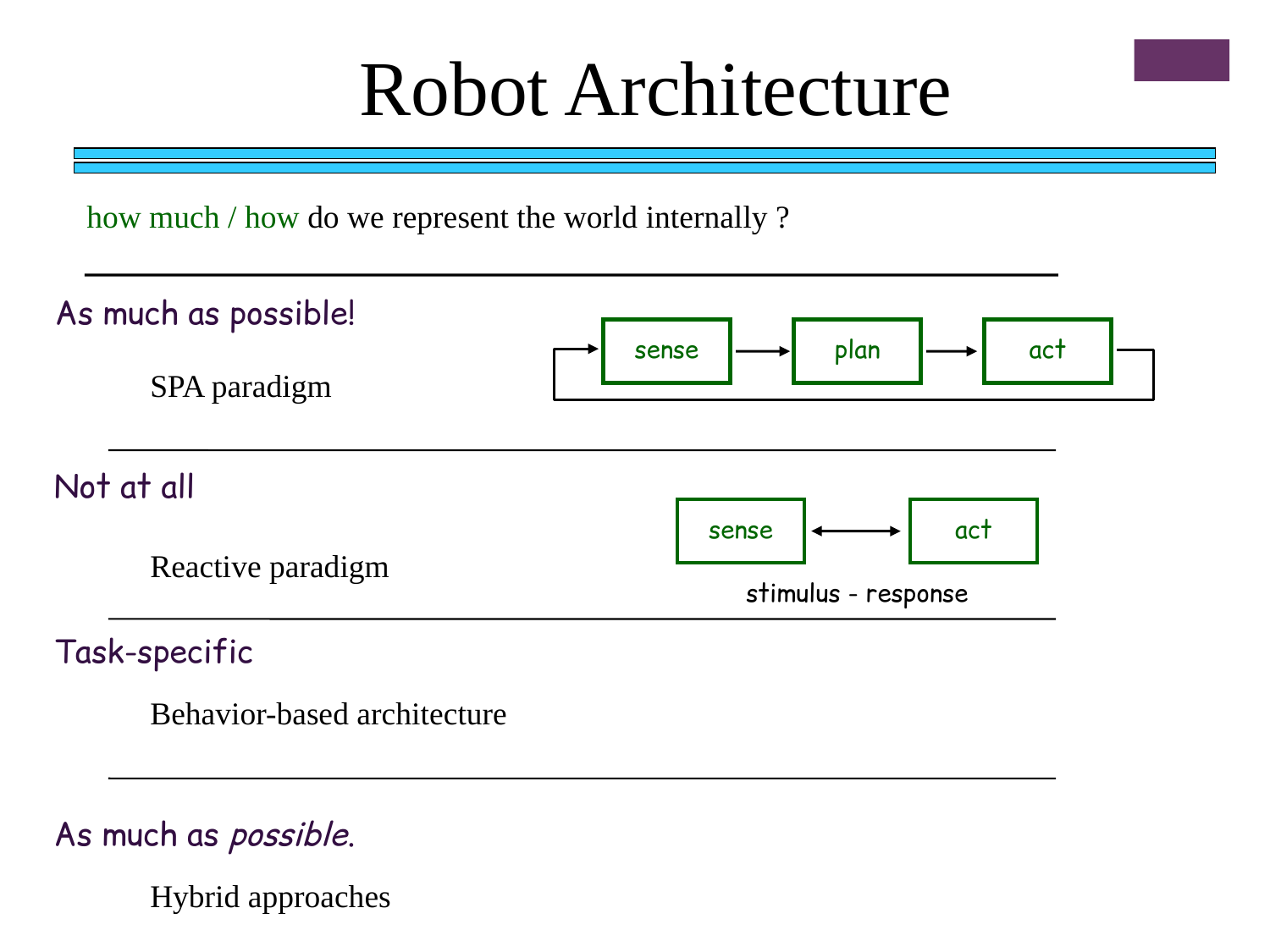

Robot Architecture

how much / how do we represent the world internally ?
As much as possible!

sense

plan

act

SPA paradigm
Not at all

sense

act

Reactive paradigm
stimulus - response
Task-specific

Behavior-based architecture

As much as possible.
Hybrid approaches